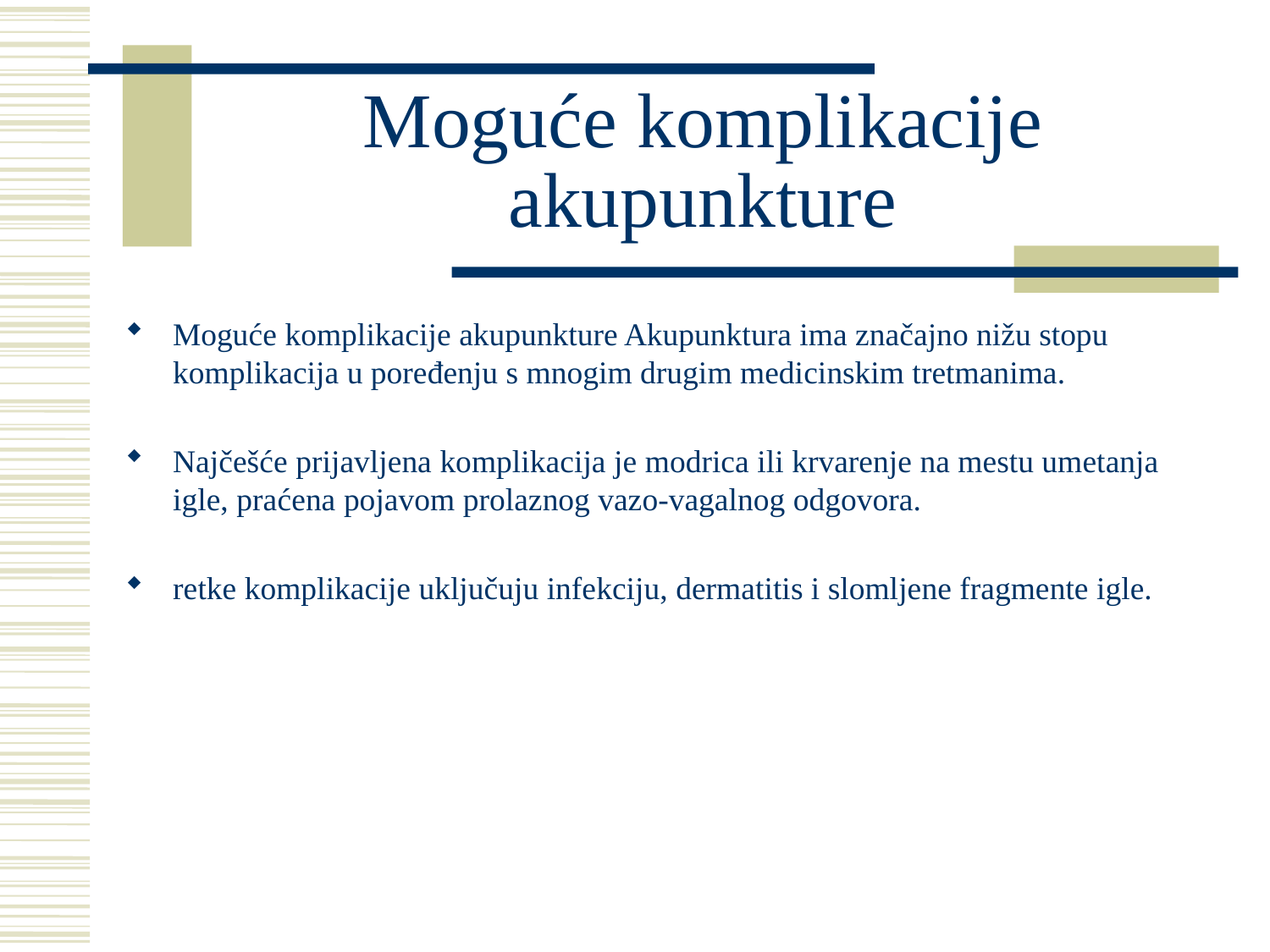

# Moguće komplikacije akupunkture
Moguće komplikacije akupunkture Akupunktura ima značajno nižu stopu komplikacija u poređenju s mnogim drugim medicinskim tretmanima.

Najčešće prijavljena komplikacija je modrica ili krvarenje na mestu umetanja igle, praćena pojavom prolaznog vazo-vagalnog odgovora.

retke komplikacije uključuju infekciju, dermatitis i slomljene fragmente igle.